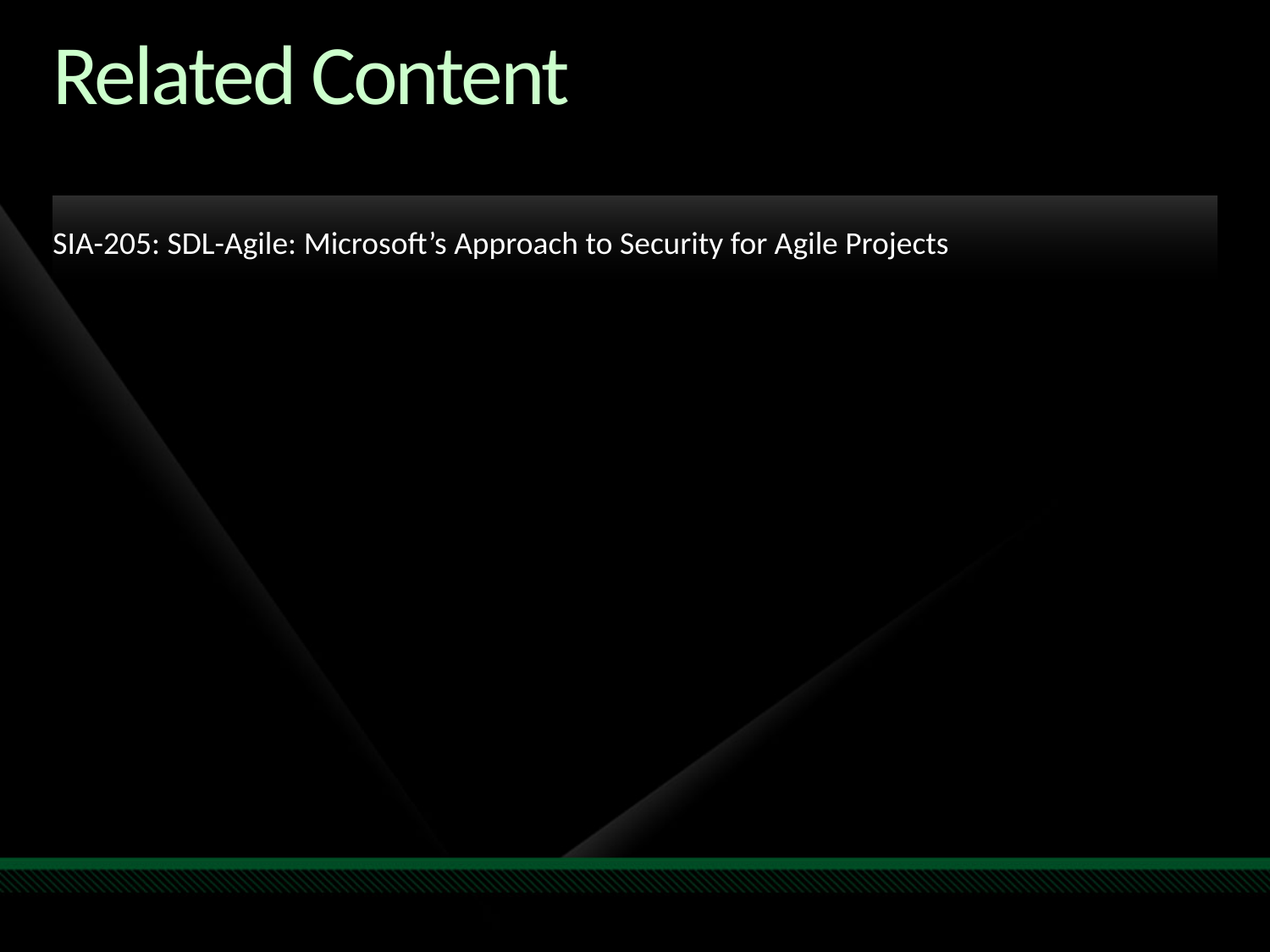

Required Slide
Speakers,
please list the Breakout Sessions,
TLC Interactive Theaters and Labs
that are related to your session.
# Related Content
SIA-205: SDL-Agile: Microsoft’s Approach to Security for Agile Projects